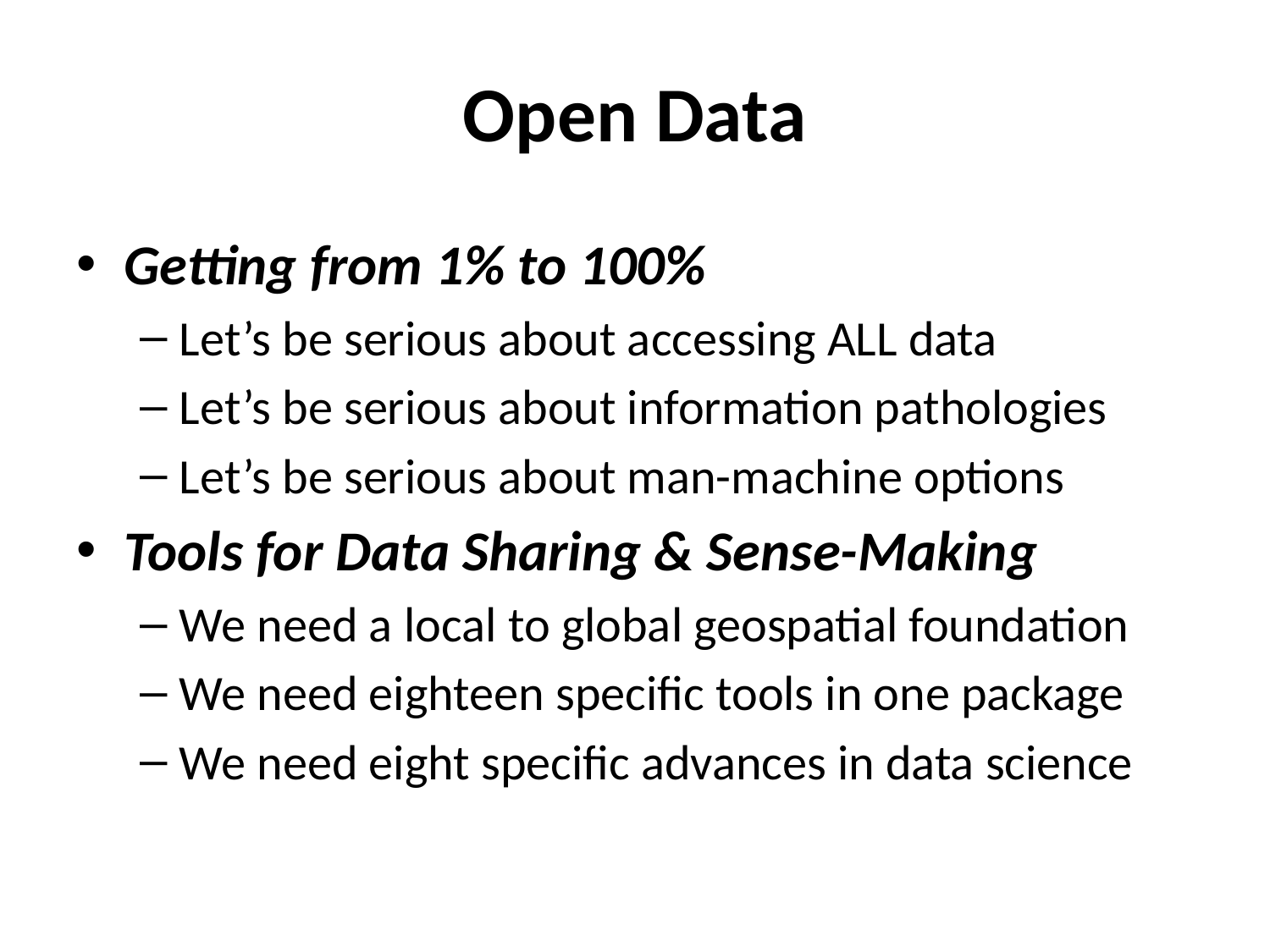

# Open Data
Getting from 1% to 100%
Let’s be serious about accessing ALL data
Let’s be serious about information pathologies
Let’s be serious about man-machine options
Tools for Data Sharing & Sense-Making
We need a local to global geospatial foundation
We need eighteen specific tools in one package
We need eight specific advances in data science